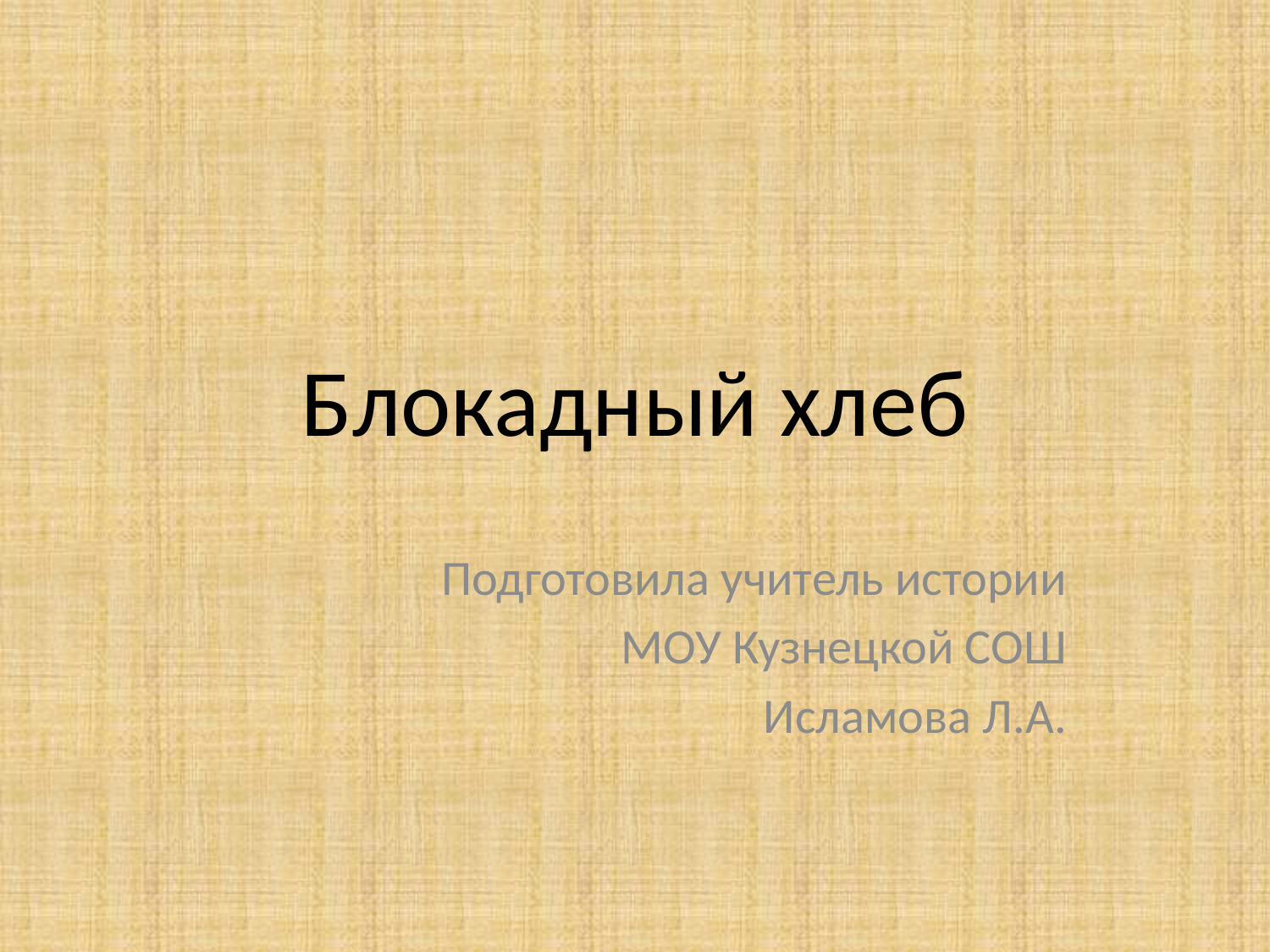

# Блокадный хлеб
Подготовила учитель истории
МОУ Кузнецкой СОШ
Исламова Л.А.